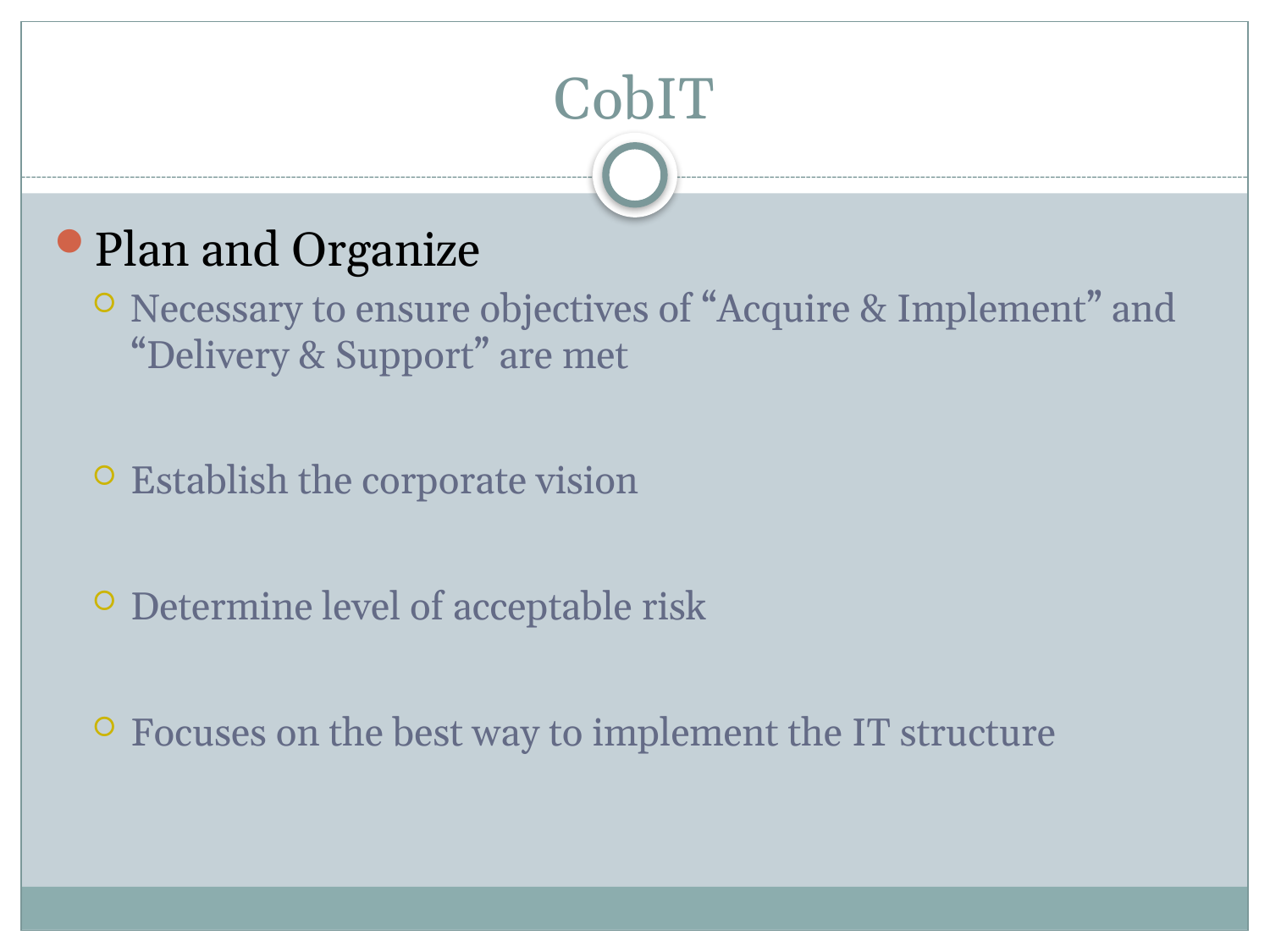

# CobIT
Plan and Organize
Necessary to ensure objectives of “Acquire & Implement” and “Delivery & Support” are met

Establish the corporate vision

Determine level of acceptable risk

Focuses on the best way to implement the IT structure